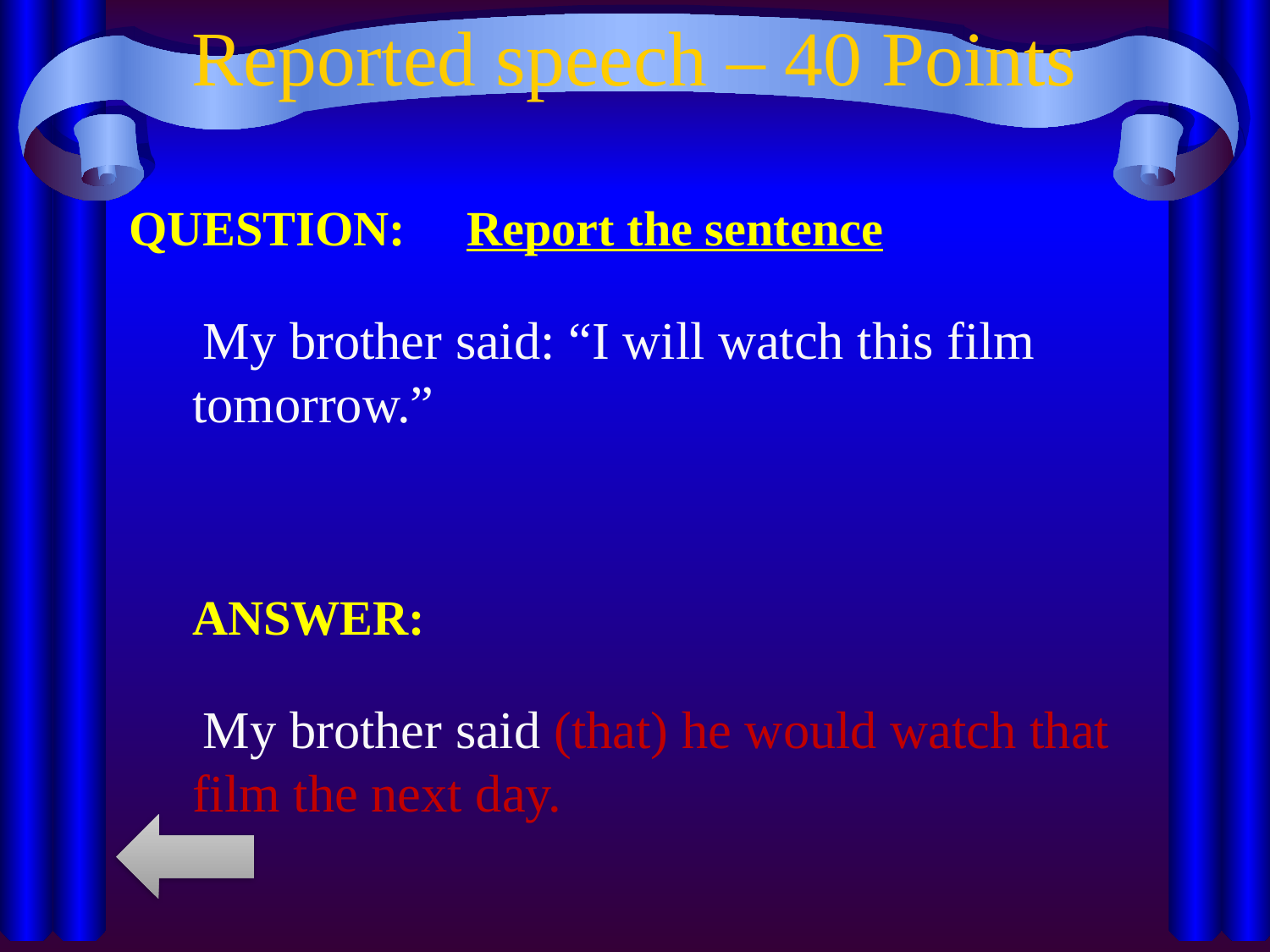

# Reported speech – 40 Points
QUESTION:     Report the sentence

 My brother said: “I will watch this film tomorrow.”

ANSWER:

 My brother said (that) he would watch that film the next day.